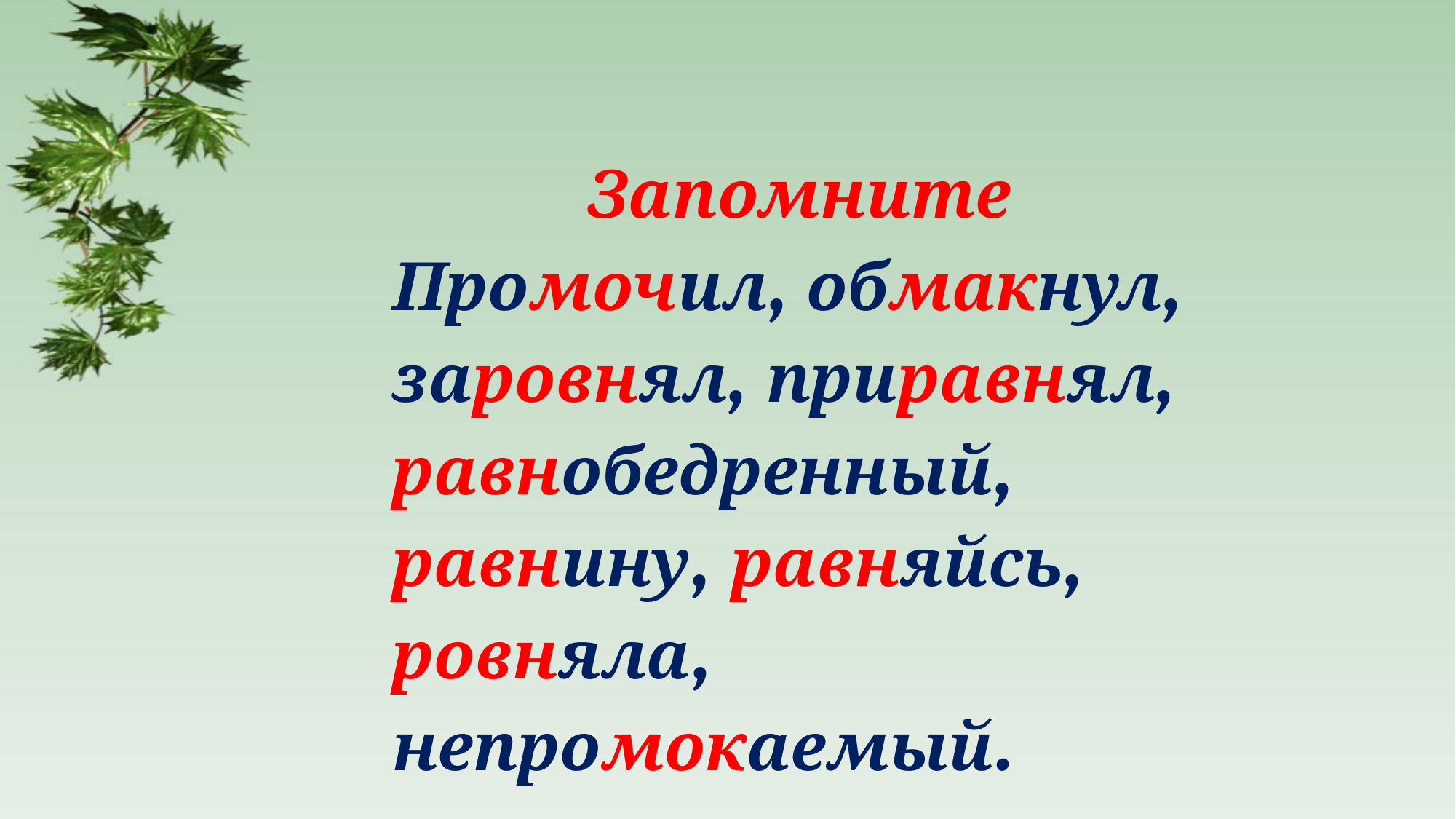

Запомните
Промочил, обмакнул, заровнял, приравнял, равнобедренный, равнину, равняйсь, ровняла, непромокаемый.